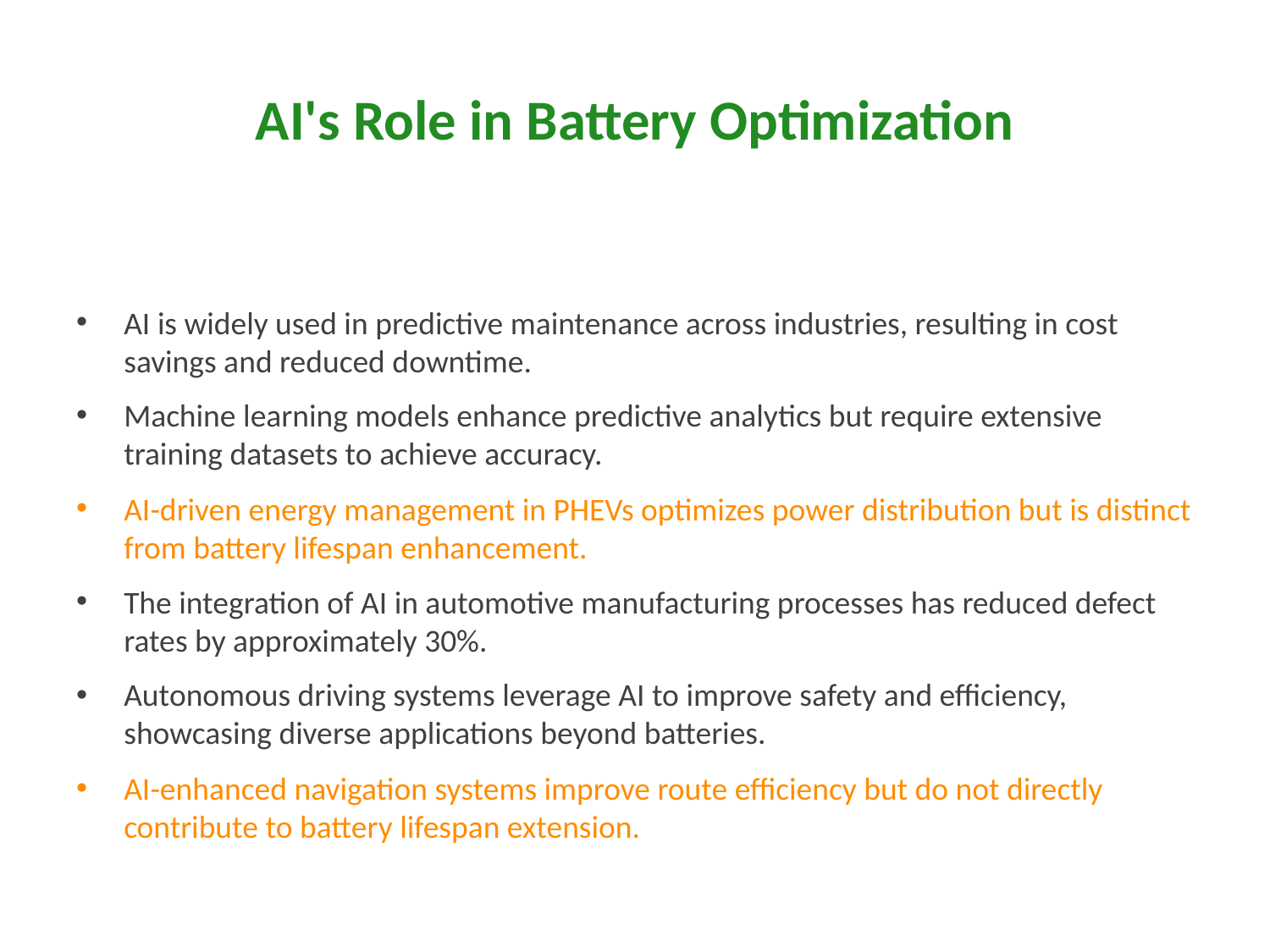

# AI's Role in Battery Optimization

AI is widely used in predictive maintenance across industries, resulting in cost savings and reduced downtime.
Machine learning models enhance predictive analytics but require extensive training datasets to achieve accuracy.
AI-driven energy management in PHEVs optimizes power distribution but is distinct from battery lifespan enhancement.
The integration of AI in automotive manufacturing processes has reduced defect rates by approximately 30%.
Autonomous driving systems leverage AI to improve safety and efficiency, showcasing diverse applications beyond batteries.
AI-enhanced navigation systems improve route efficiency but do not directly contribute to battery lifespan extension.